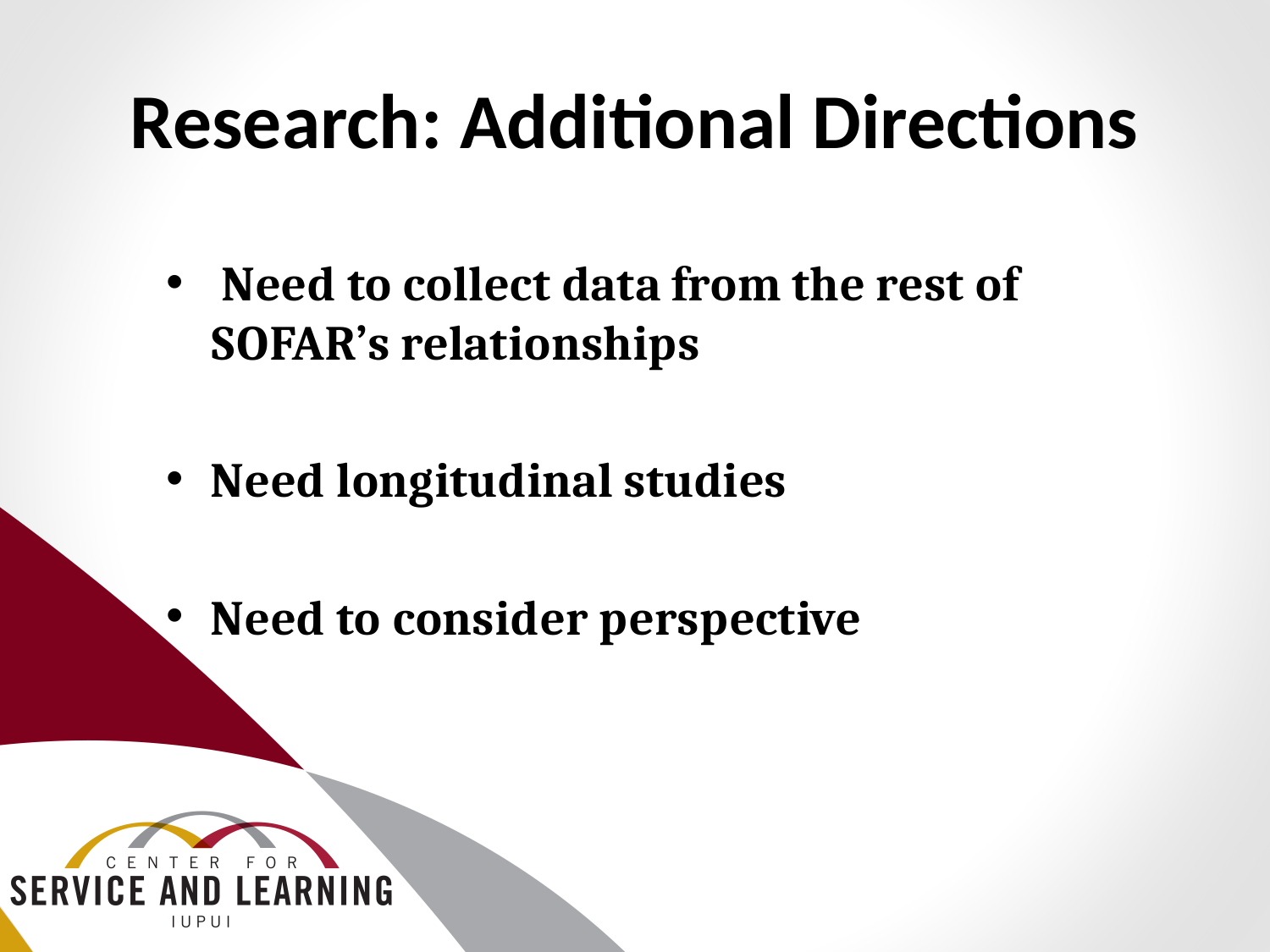

# Research: Additional Directions
 Need to collect data from the rest of SOFAR’s relationships

Need longitudinal studies

Need to consider perspective